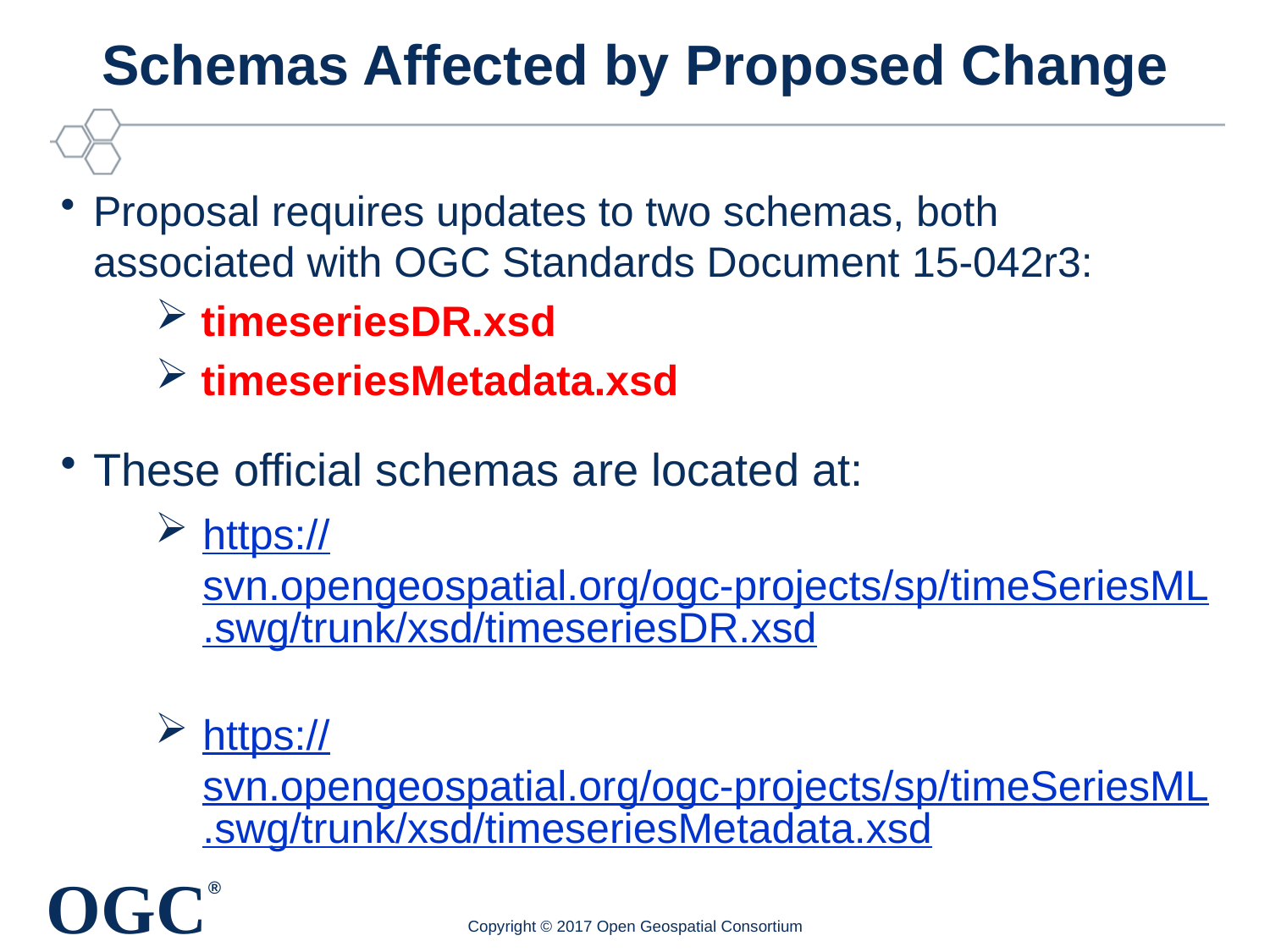

# Schemas Affected by Proposed Change
Proposal requires updates to two schemas, both associated with OGC Standards Document 15-042r3:
 timeseriesDR.xsd
 timeseriesMetadata.xsd
These official schemas are located at:

https://svn.opengeospatial.org/ogc-projects/sp/timeSeriesML.swg/trunk/xsd/timeseriesDR.xsd

https://svn.opengeospatial.org/ogc-projects/sp/timeSeriesML.swg/trunk/xsd/timeseriesMetadata.xsd

Copyright © 2017 Open Geospatial Consortium